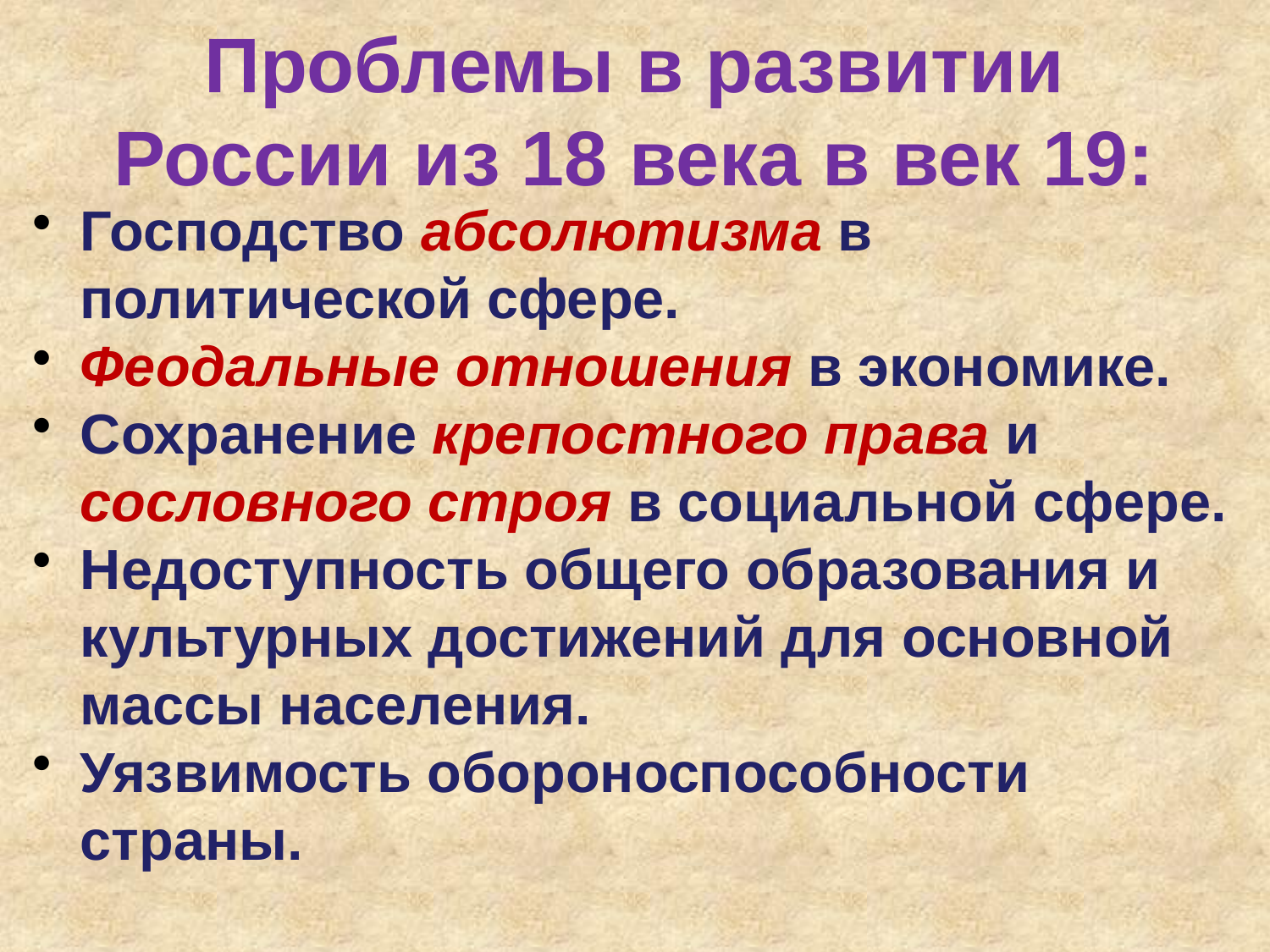

# Проблемы в развитии России из 18 века в век 19:
Господство абсолютизма в политической сфере.
Феодальные отношения в экономике.
Сохранение крепостного права и сословного строя в социальной сфере.
Недоступность общего образования и культурных достижений для основной массы населения.
Уязвимость обороноспособности страны.